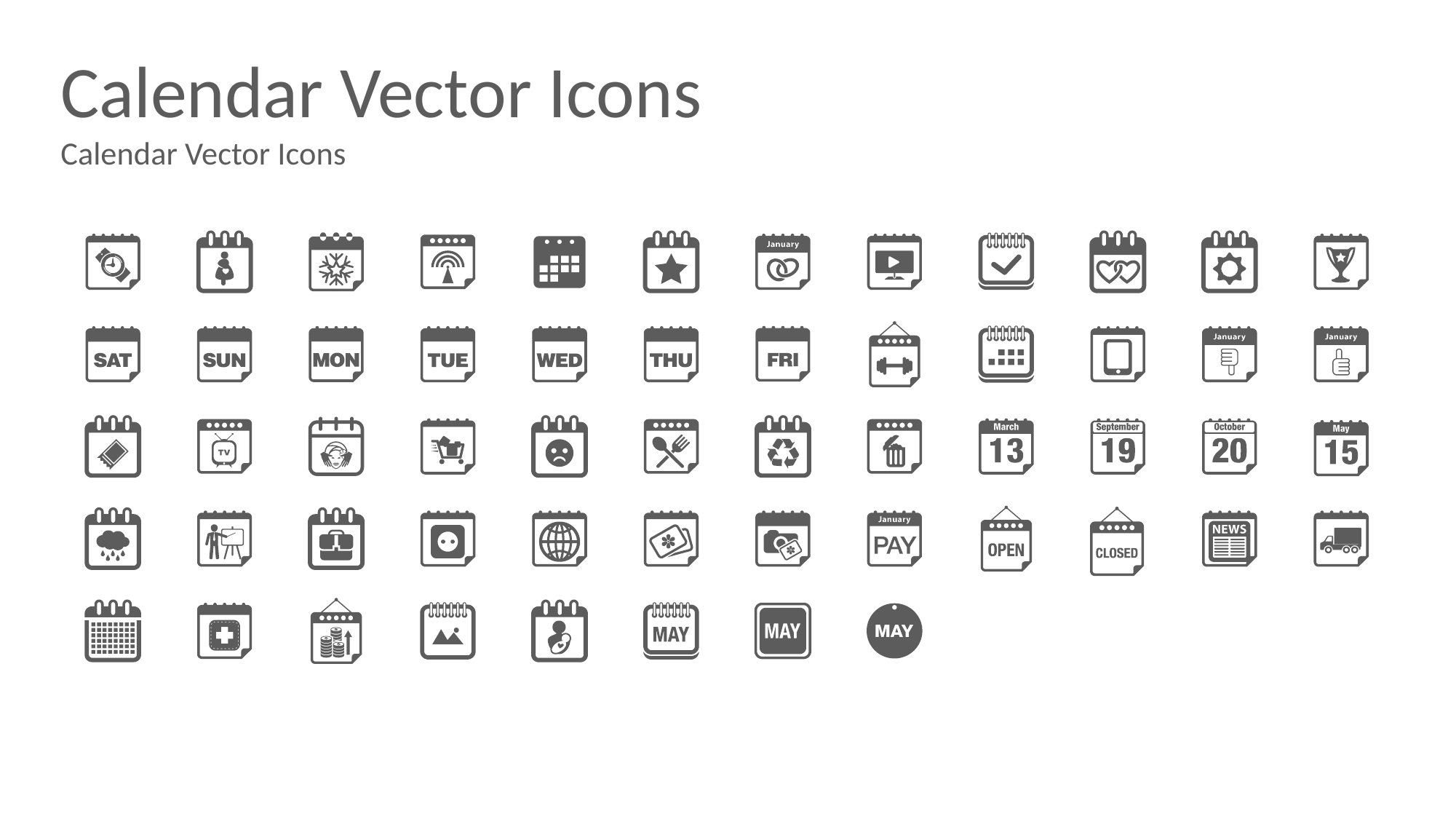

# Calendar Vector Icons
Calendar Vector Icons